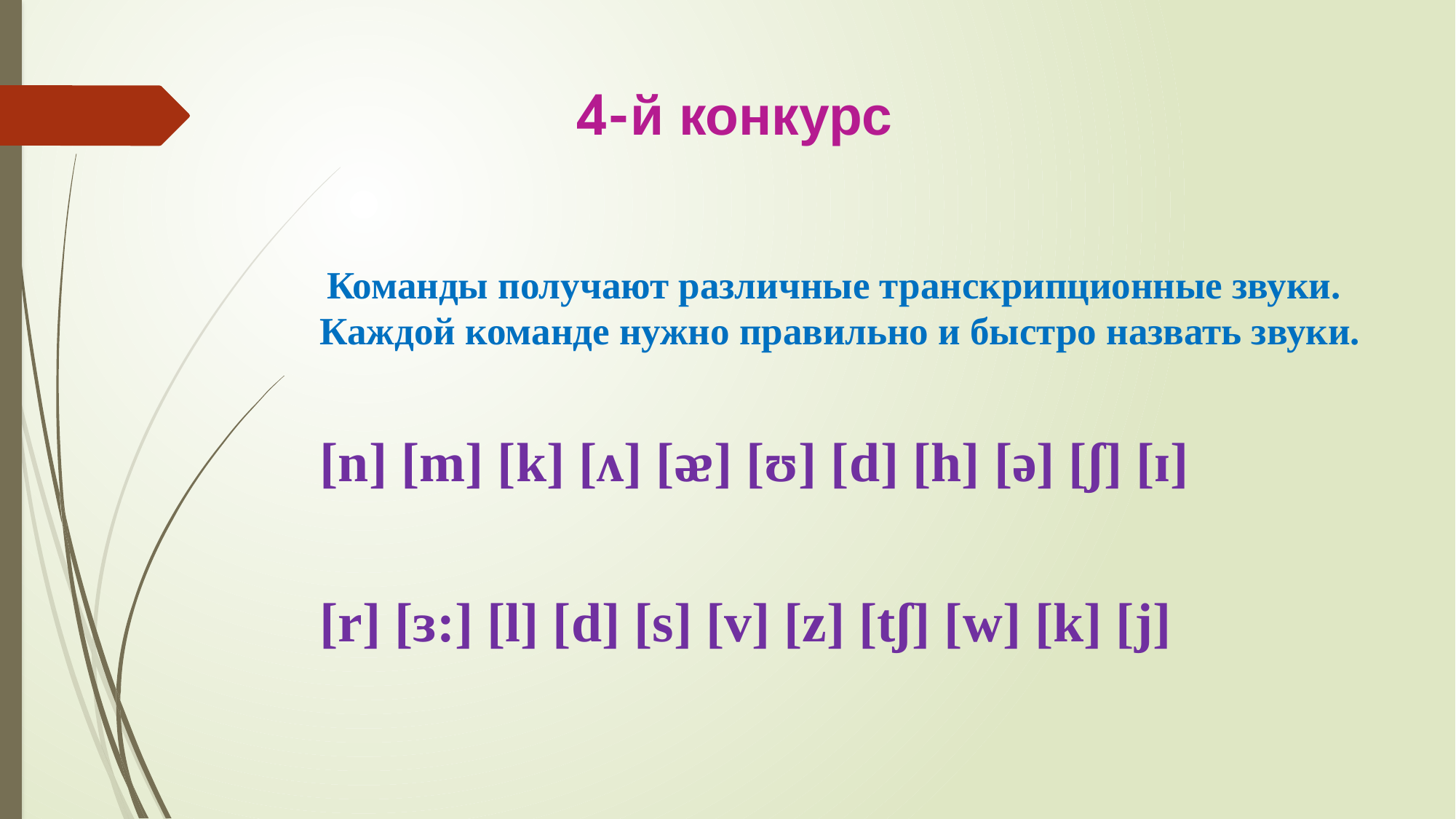

# 4-й конкурс
 Команды получают различные транскрипционные звуки. Каждой команде нужно правильно и быстро назвать звуки.

[n] [m] [k] [ᴧ] [ᴂ] [ʊ] [d] [h] [ə] [ʃ] [ɪ]

[r] [ɜ:] [l] [d] [s] [v] [z] [tʃ] [w] [k] [j]